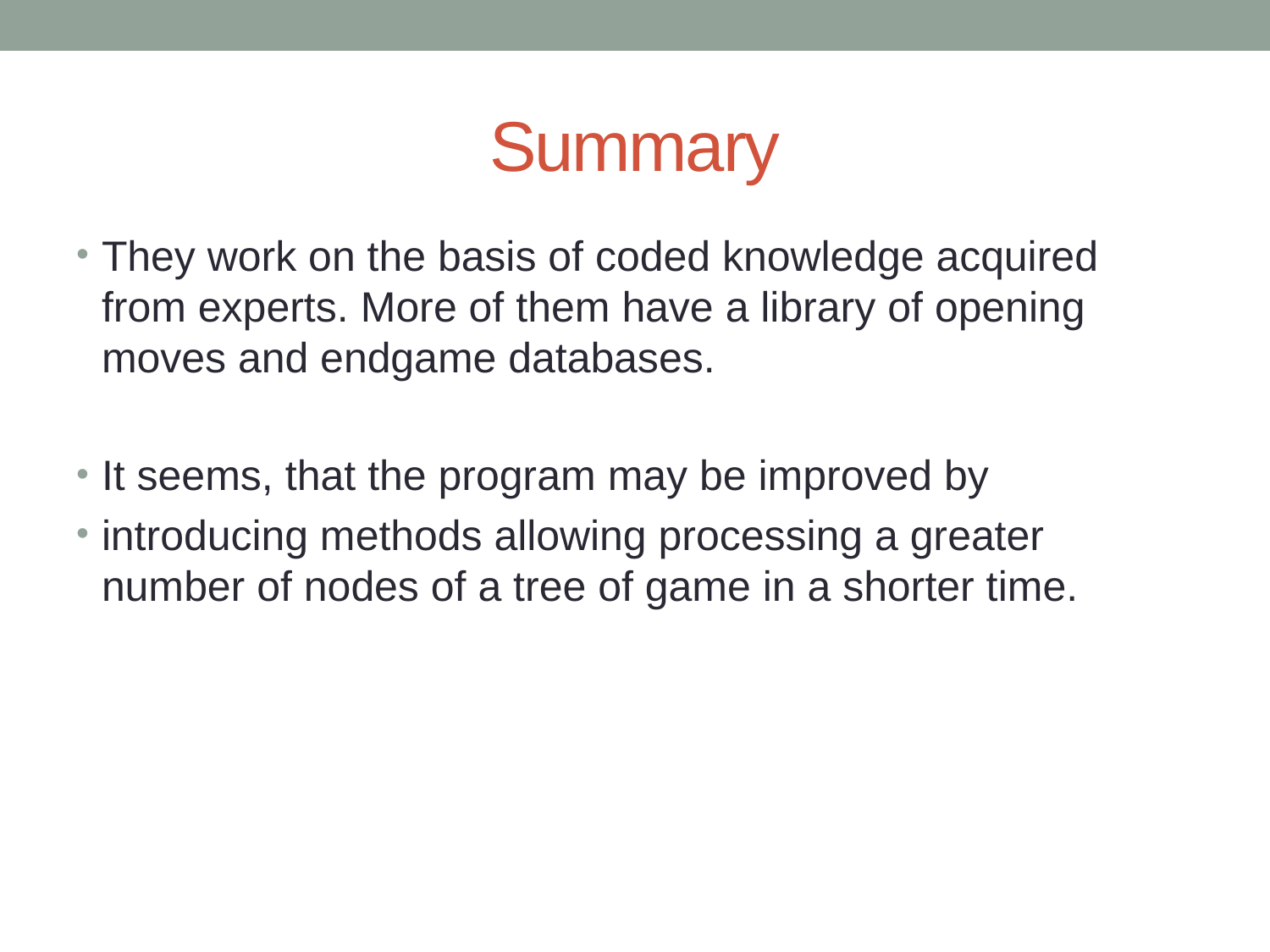

# Summary
They work on the basis of coded knowledge acquired from experts. More of them have a library of opening moves and endgame databases.

It seems, that the program may be improved by
introducing methods allowing processing a greater number of nodes of a tree of game in a shorter time.